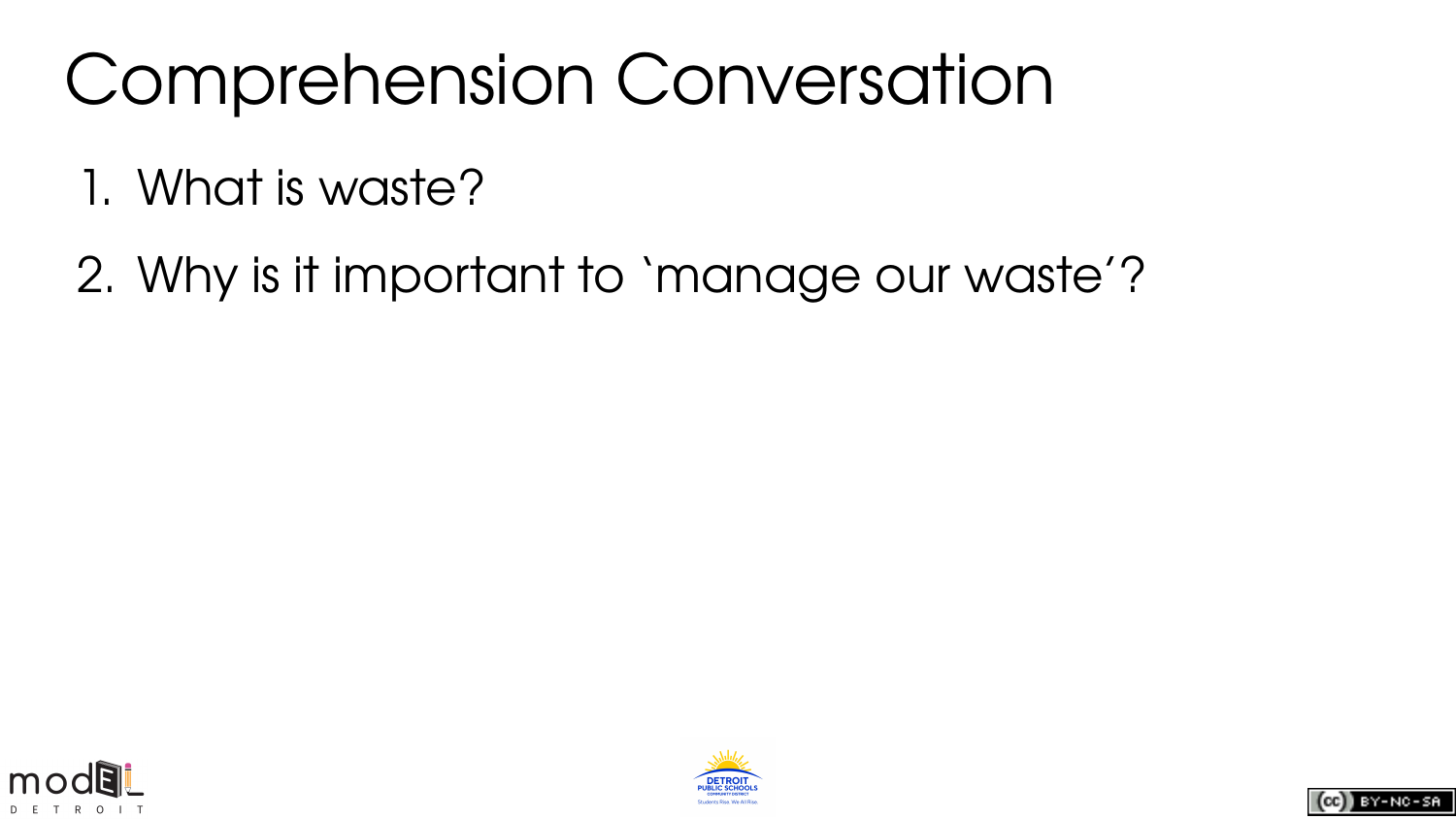

# Comprehension Conversation
What is waste?
Why is it important to ‘manage our waste’?